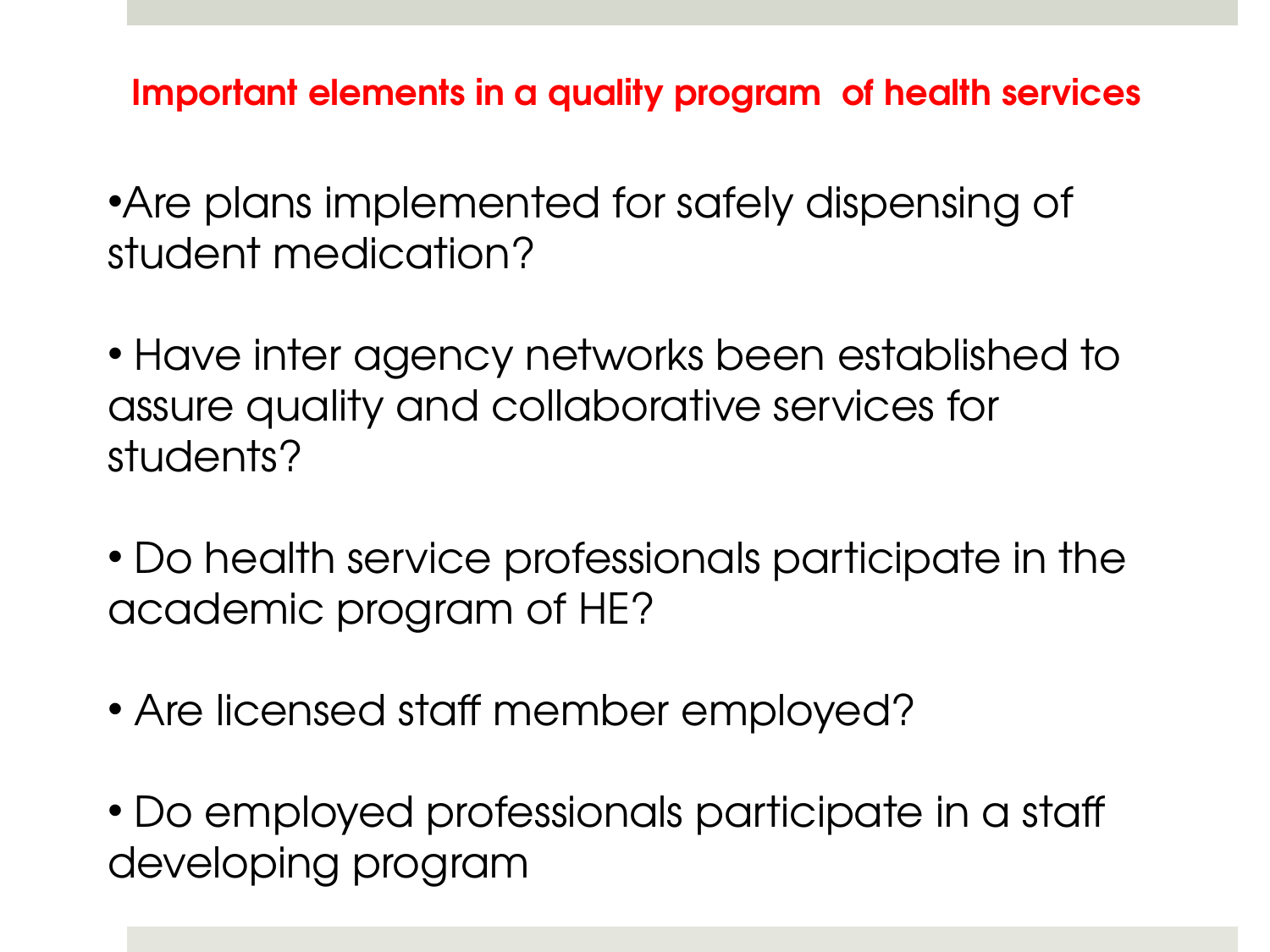

Important elements in a quality program  of health services
Are plans implemented for safely dispensing of student medication?

 Have inter agency networks been established to assure quality and collaborative services for students?

 Do health service professionals participate in the academic program of HE?

 Are licensed staff member employed?

 Do employed professionals participate in a staff developing program